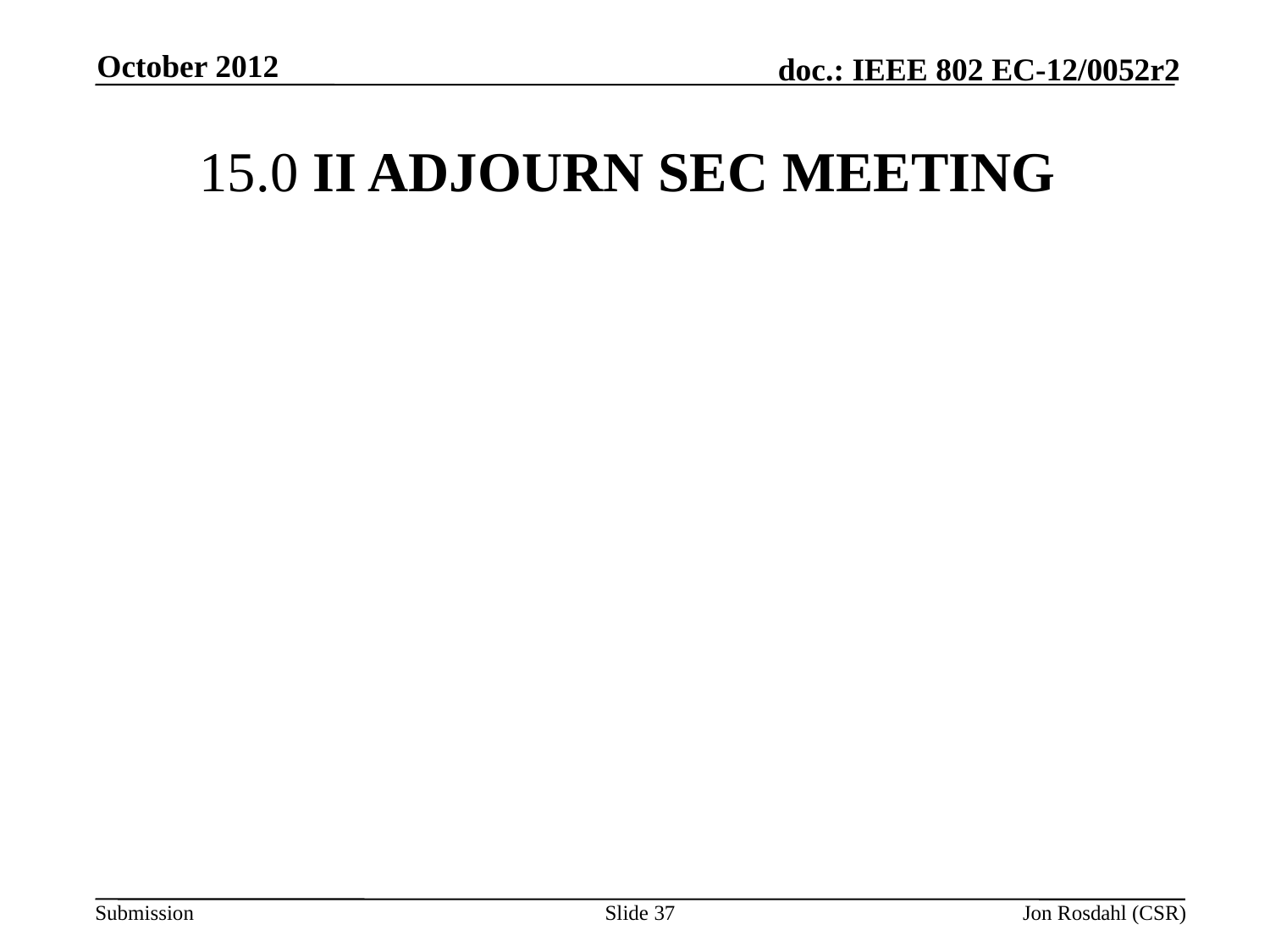

October 2012
# 15.0 II ADJOURN SEC MEETING

Slide 37
Jon Rosdahl (CSR)